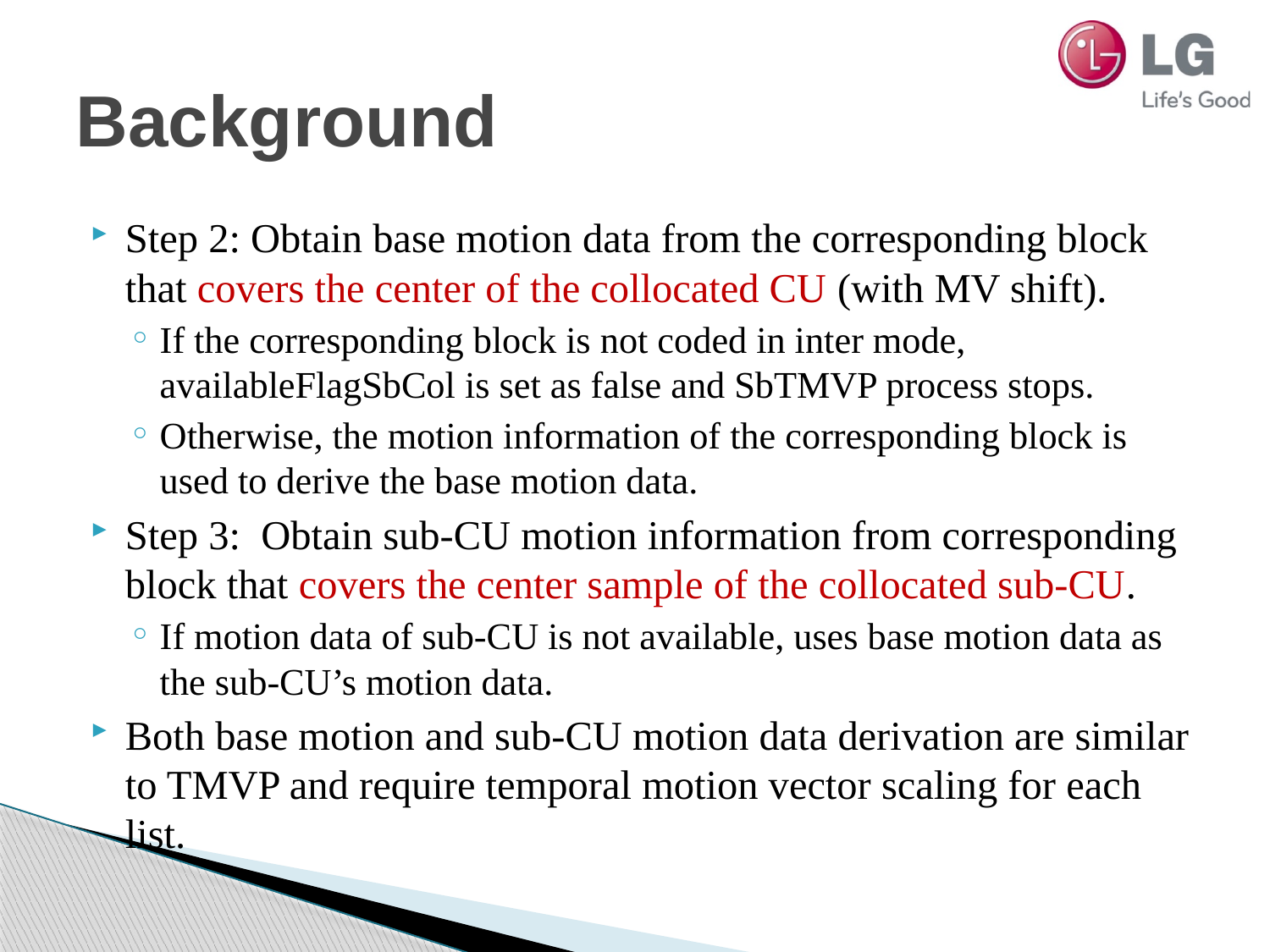

# Background
Step 2: Obtain base motion data from the corresponding block that covers the center of the collocated CU (with MV shift).
If the corresponding block is not coded in inter mode, availableFlagSbCol is set as false and SbTMVP process stops.
Otherwise, the motion information of the corresponding block is used to derive the base motion data.
Step 3:  Obtain sub-CU motion information from corresponding block that covers the center sample of the collocated sub-CU.
If motion data of sub-CU is not available, uses base motion data as the sub-CU’s motion data.
Both base motion and sub-CU motion data derivation are similar to TMVP and require temporal motion vector scaling for each list.